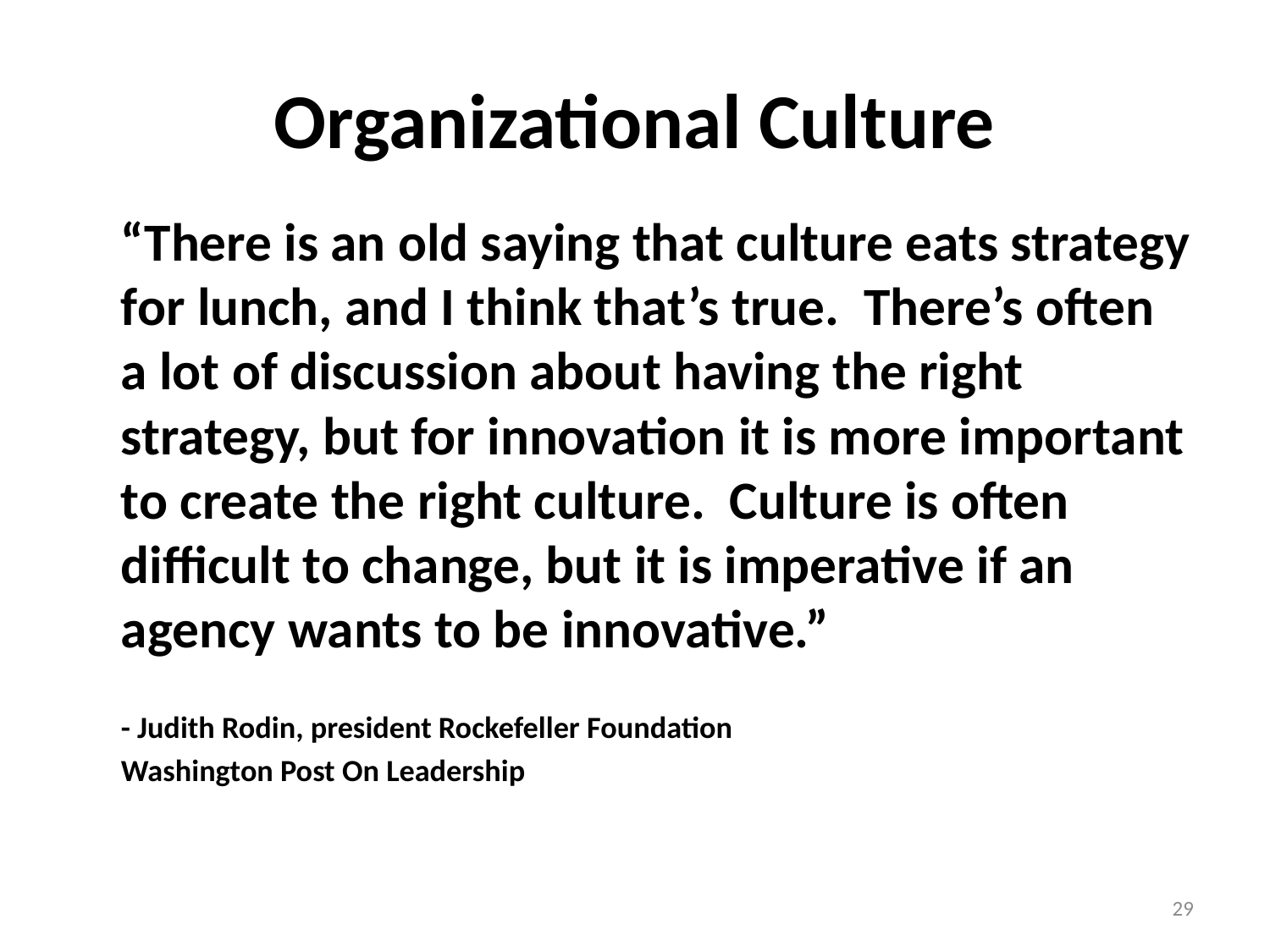

# Organizational Culture
	“There is an old saying that culture eats strategy for lunch, and I think that’s true.  There’s often a lot of discussion about having the right strategy, but for innovation it is more important to create the right culture.  Culture is often difficult to change, but it is imperative if an agency wants to be innovative.”

				- Judith Rodin, president Rockefeller Foundation
					Washington Post On Leadership

29